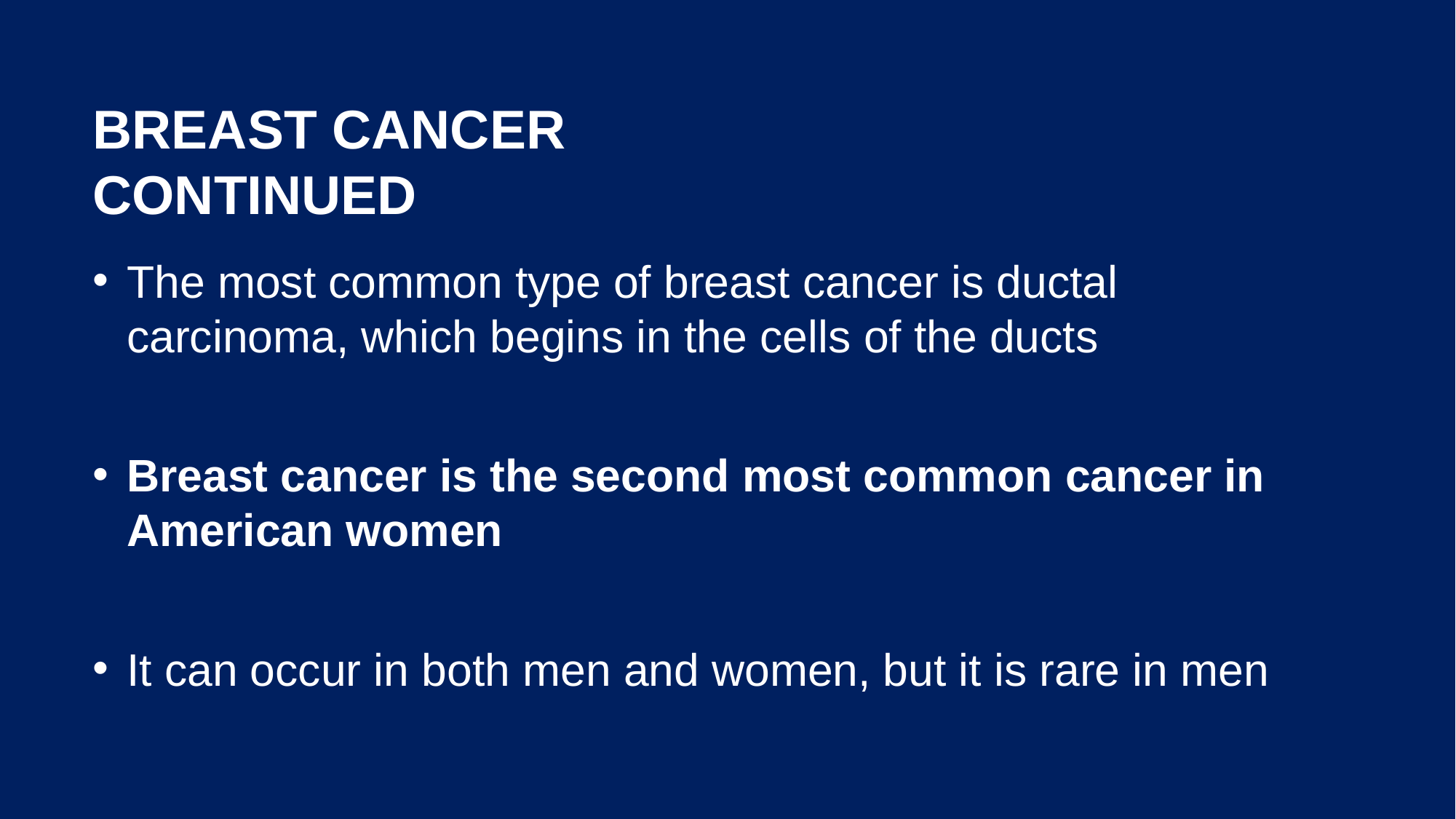

# Breast Cancer continued
The most common type of breast cancer is ductal carcinoma, which begins in the cells of the ducts

Breast cancer is the second most common cancer in American women

It can occur in both men and women, but it is rare in men